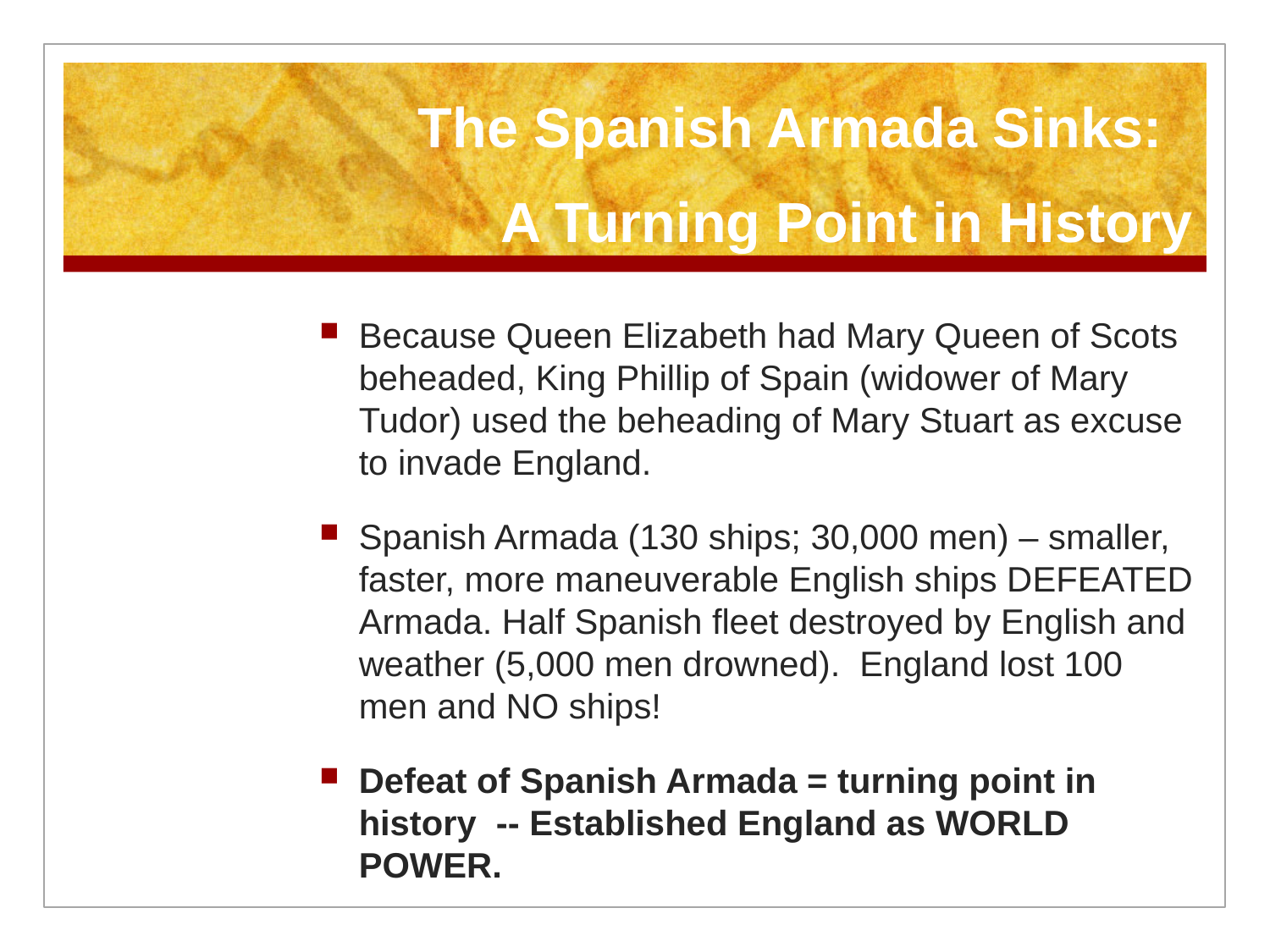

# The Spanish Armada Sinks: A Turning Point in History
Because Queen Elizabeth had Mary Queen of Scots beheaded, King Phillip of Spain (widower of Mary Tudor) used the beheading of Mary Stuart as excuse to invade England.
Spanish Armada (130 ships; 30,000 men) – smaller, faster, more maneuverable English ships DEFEATED Armada. Half Spanish fleet destroyed by English and weather (5,000 men drowned).  England lost 100 men and NO ships!
Defeat of Spanish Armada = turning point in history  -- Established England as WORLD POWER.